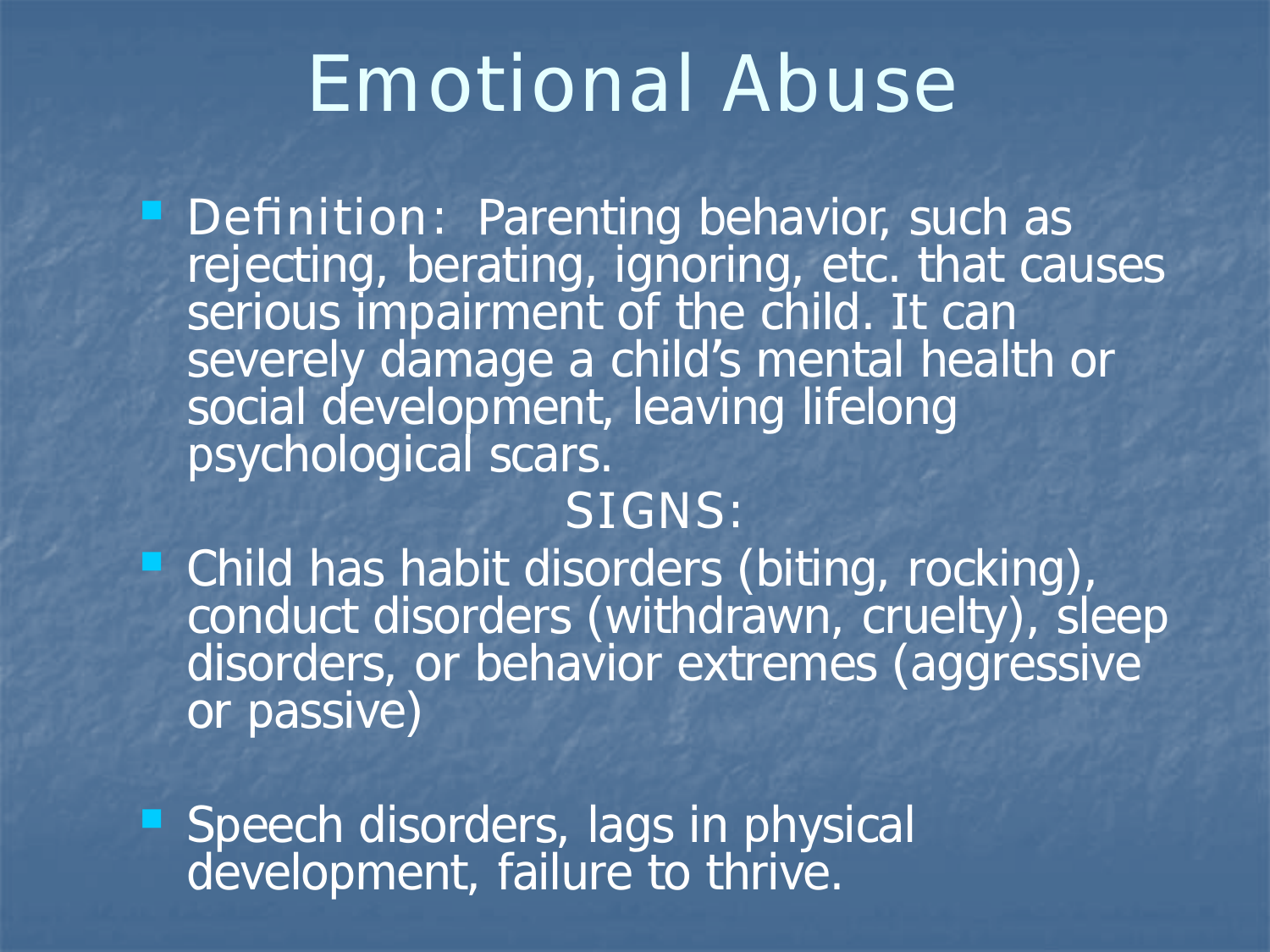

# Emotional Abuse
Definition:  Parenting behavior, such as rejecting, berating, ignoring, etc. that causes serious impairment of the child. It can severely damage a child’s mental health or social development, leaving lifelong psychological scars.
SIGNS:
Child has habit disorders (biting, rocking), conduct disorders (withdrawn, cruelty), sleep disorders, or behavior extremes (aggressive or passive)

Speech disorders, lags in physical development, failure to thrive.